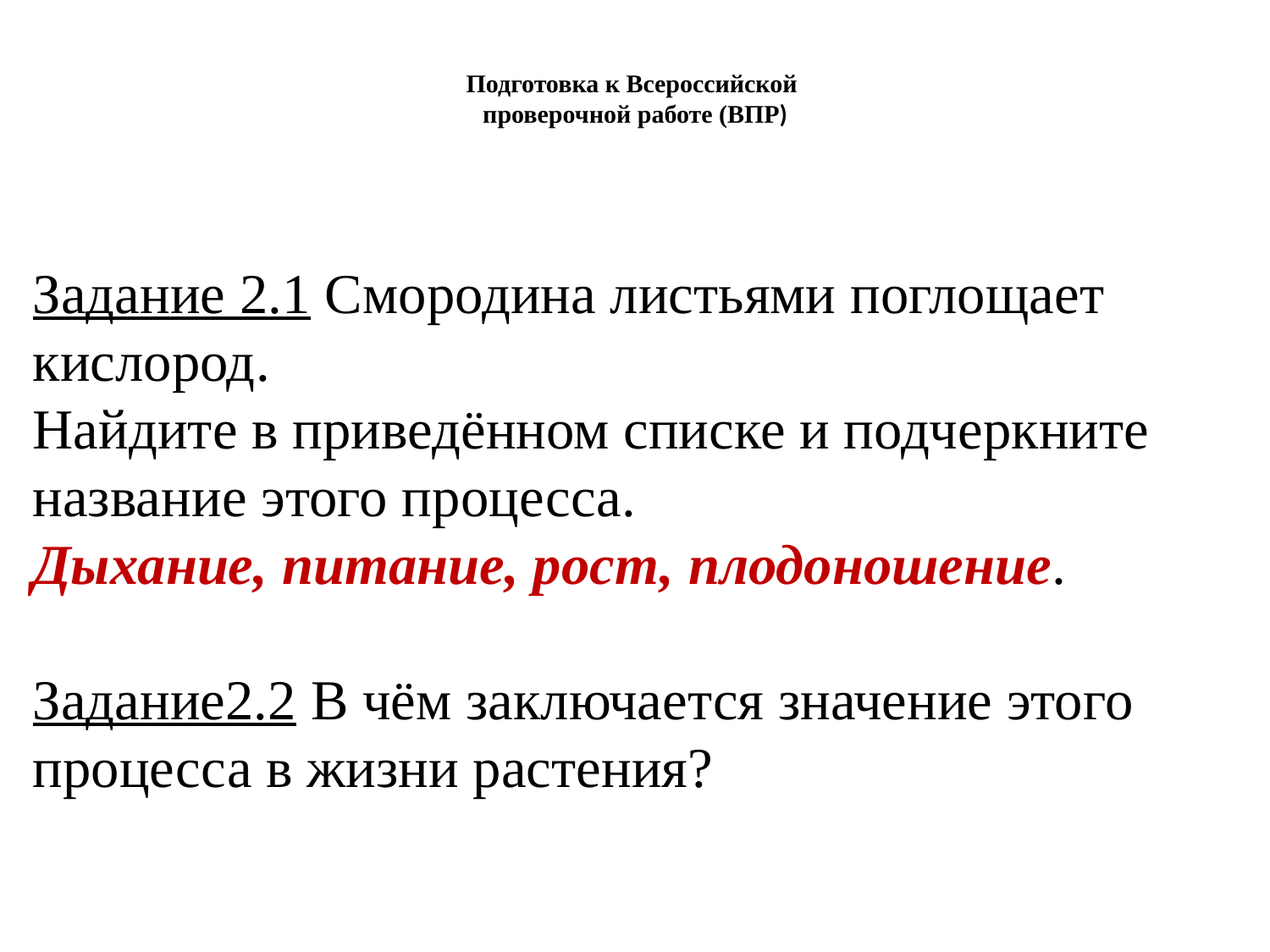

# Подготовка к Всероссийской проверочной работе (ВПР)
Задание 2.1 Смородина листьями поглощает кислород.
Найдите в приведённом списке и подчеркните название этого процесса.
Дыхание, питание, рост, плодоношение.

Задание2.2 В чём заключается значение этого процесса в жизни растения?